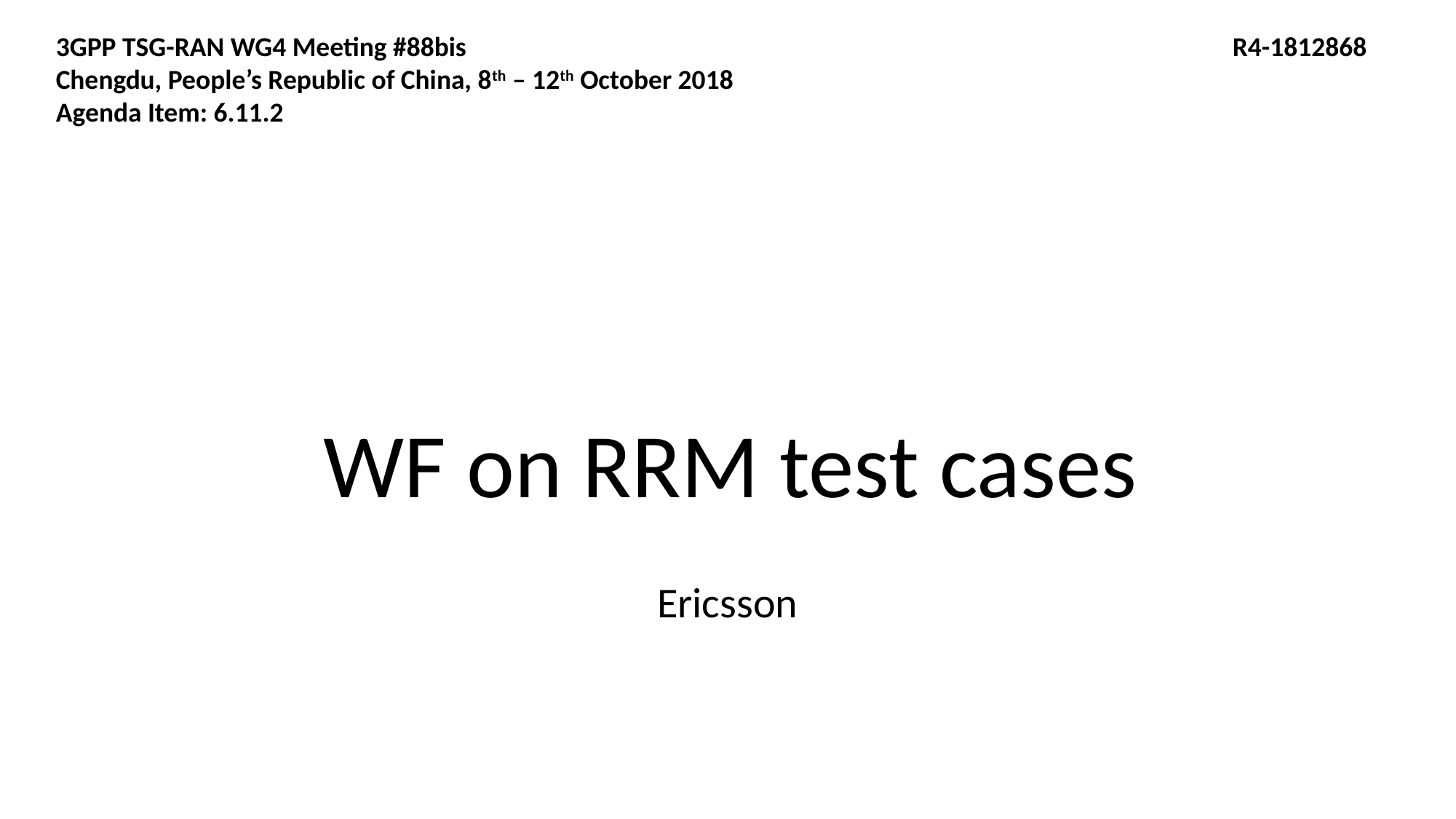

3GPP TSG-RAN WG4 Meeting #88bis	                                                                                                                        R4-1812868
Chengdu, People’s Republic of China, 8th – 12th October 2018
Agenda Item: 6.11.2
# WF on RRM test cases
Ericsson